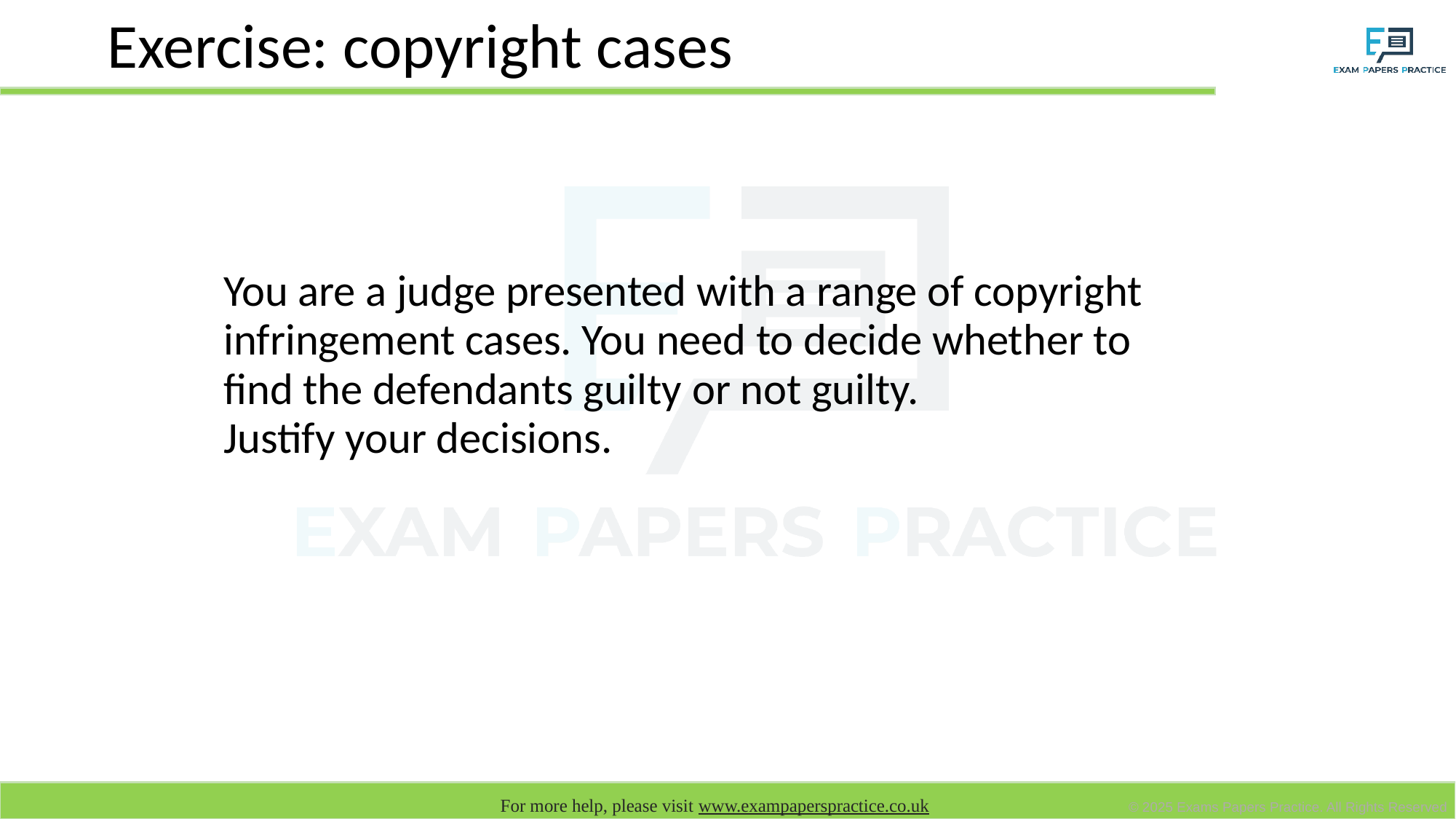

# Exercise: copyright cases
You are a judge presented with a range of copyright infringement cases. You need to decide whether to find the defendants guilty or not guilty.
Justify your decisions.